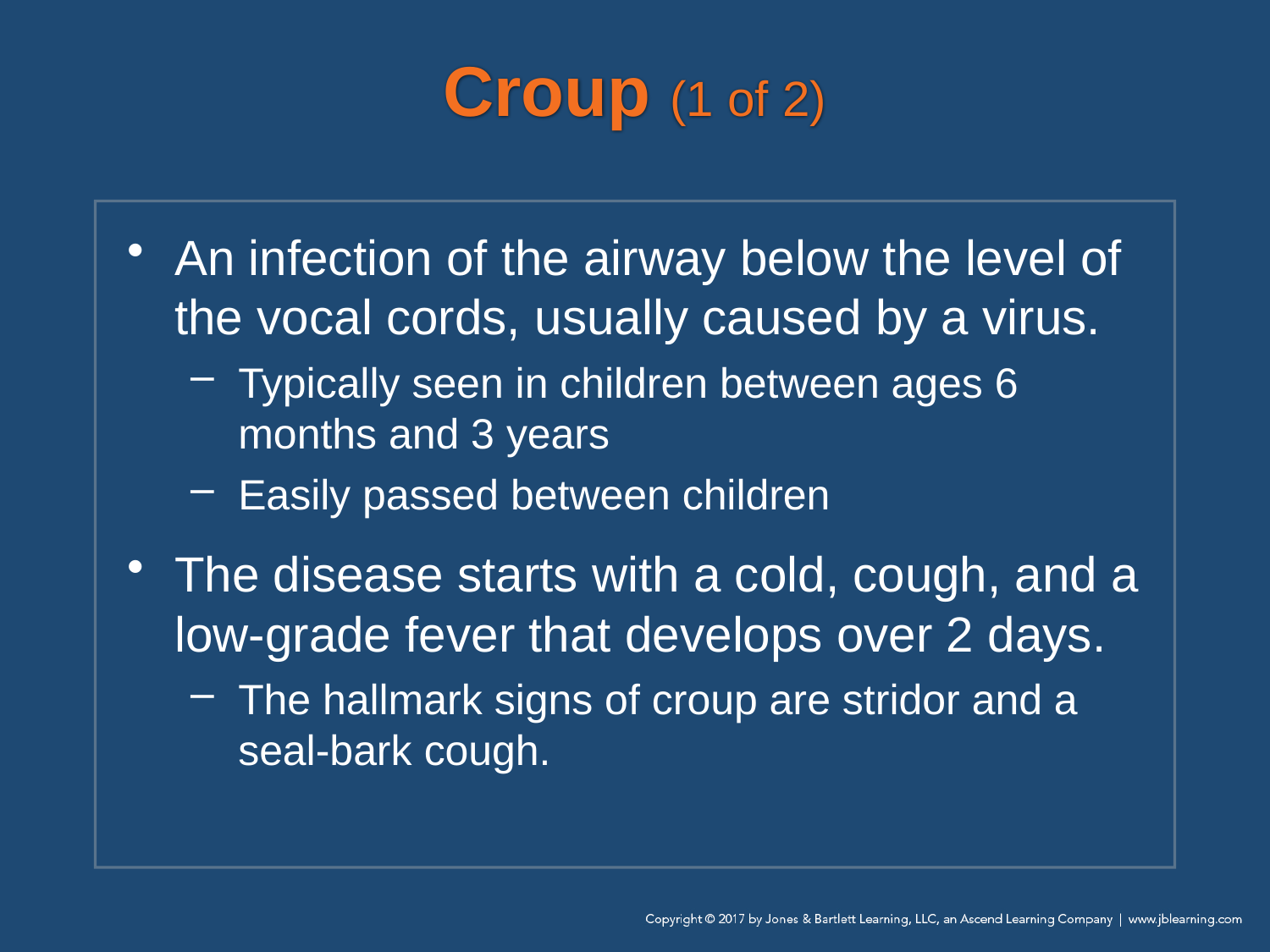

# Croup (1 of 2)
An infection of the airway below the level of the vocal cords, usually caused by a virus.
Typically seen in children between ages 6 months and 3 years
Easily passed between children
The disease starts with a cold, cough, and a low-grade fever that develops over 2 days.
The hallmark signs of croup are stridor and a seal-bark cough.